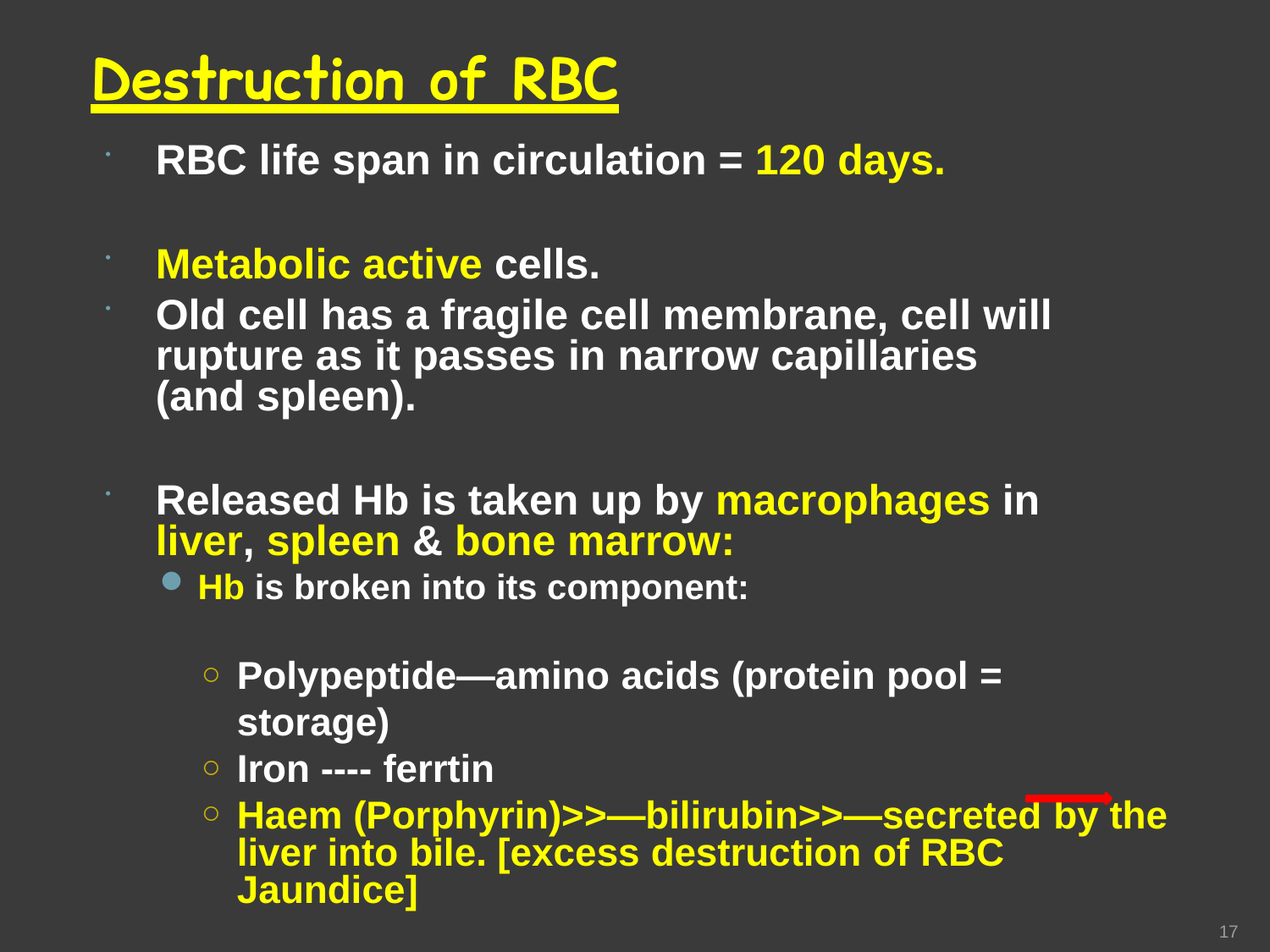

# Destruction of RBC
RBC life span in circulation = 120 days.

Metabolic active cells.
Old cell has a fragile cell membrane, cell will rupture as it passes in narrow capillaries (and spleen).

Released Hb is taken up by macrophages in liver, spleen & bone marrow:
Hb is broken into its component:

Polypeptide—amino acids (protein pool = storage)
Iron ---- ferrtin
Haem (Porphyrin)>>—bilirubin>>—secreted by the liver into bile. [excess destruction of RBC Jaundice]

17